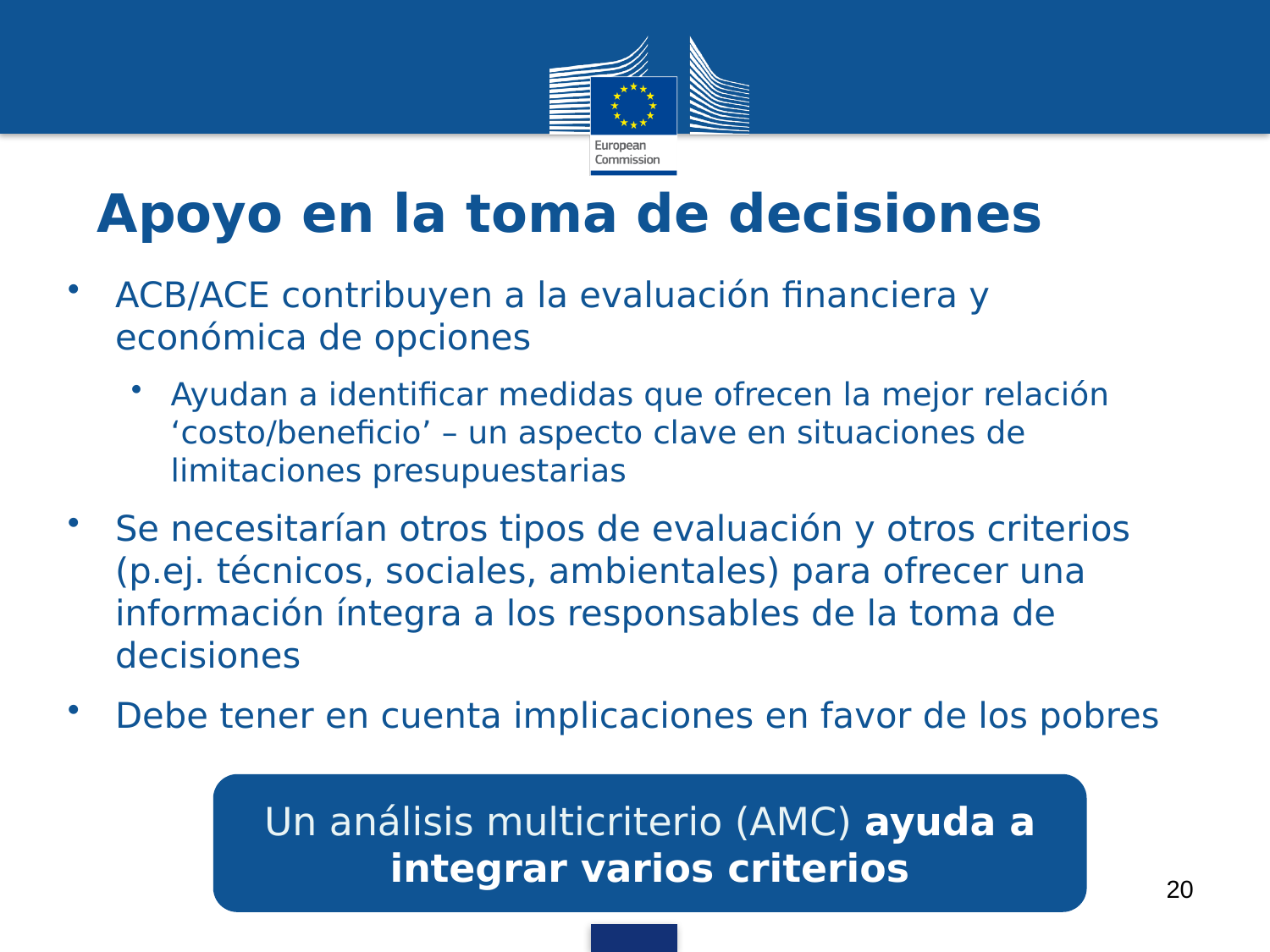

# Apoyo en la toma de decisiones
ACB/ACE contribuyen a la evaluación financiera y económica de opciones
Ayudan a identificar medidas que ofrecen la mejor relación ‘costo/beneficio’ – un aspecto clave en situaciones de limitaciones presupuestarias
Se necesitarían otros tipos de evaluación y otros criterios (p.ej. técnicos, sociales, ambientales) para ofrecer una información íntegra a los responsables de la toma de decisiones
Debe tener en cuenta implicaciones en favor de los pobres
Un análisis multicriterio (AMC) ayuda a integrar varios criterios
20